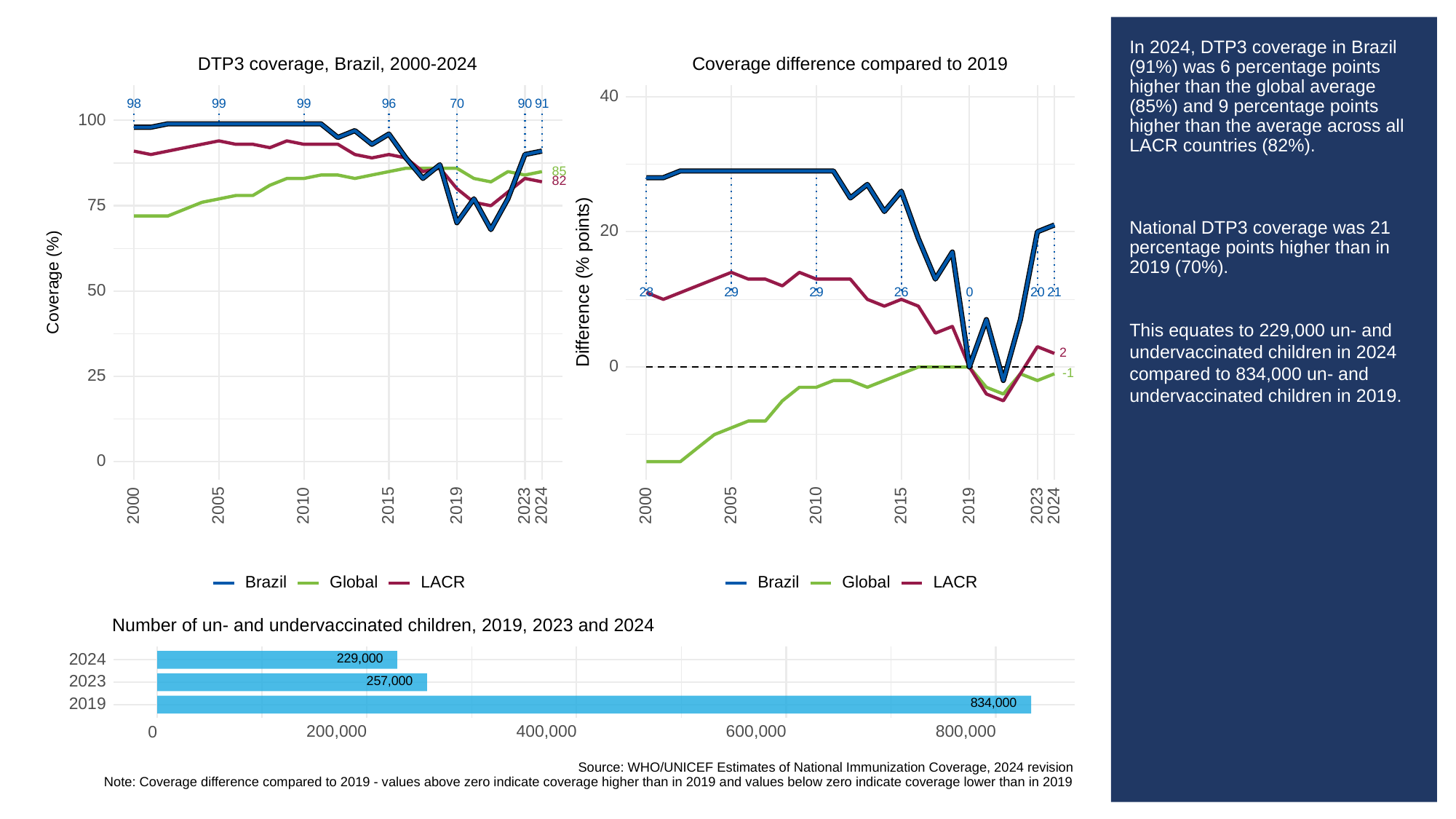

# In 2024, DTP3 coverage in Brazil (91%) was 6 percentage points higher than the global average (85%) and 9 percentage points higher than the average across all LACR countries (82%).

National DTP3 coverage was 21 percentage points higher than in 2019 (70%).

This equates to 229,000 un- and undervaccinated children in 2024 compared to 834,000 un- and undervaccinated children in 2019.

Coverage difference compared to 2019
DTP3 coverage, Brazil, 2000-2024

40

98
99
99
96
70
90
91

100

85

82

75

20

Difference (% points)
Coverage (%)
50
28
29
29
26
0
20
21

2
0

-1
25

0

2023
2023
2000
2005
2010
2015
2019
2024
2000
2005
2010
2015
2019
2024
Global
LACR
Global
LACR
Brazil
Brazil

Number of un- and undervaccinated children, 2019, 2023 and 2024

229,000
2024

257,000
2023

834,000
2019

200,000
400,000
600,000
800,000
0
Source: WHO/UNICEF Estimates of National Immunization Coverage, 2024 revision
Note: Coverage difference compared to 2019 - values above zero indicate coverage higher than in 2019 and values below zero indicate coverage lower than in 2019